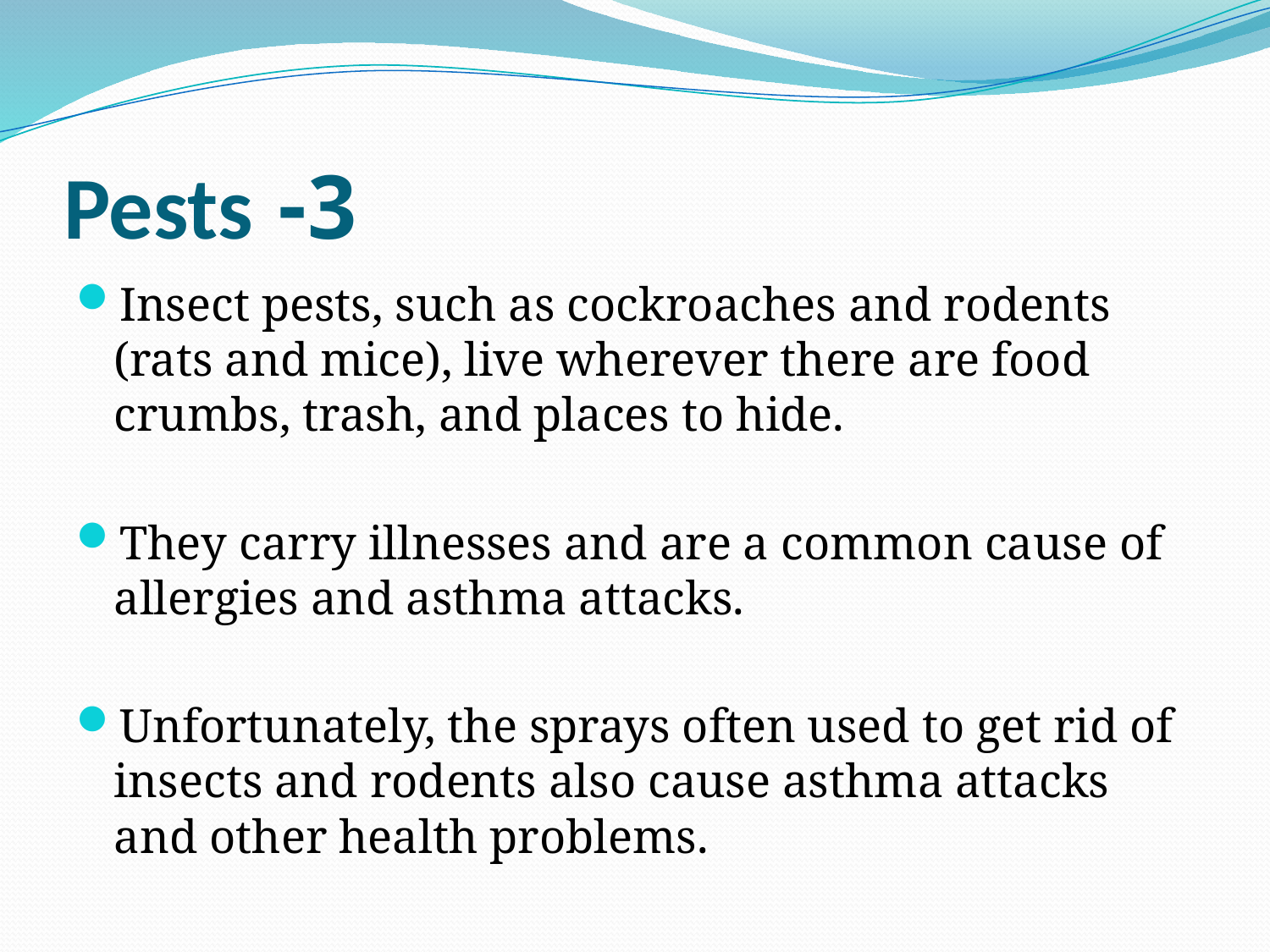

# 3- Pests
Insect pests, such as cockroaches and rodents (rats and mice), live wherever there are food crumbs, trash, and places to hide.

They carry illnesses and are a common cause of allergies and asthma attacks.

Unfortunately, the sprays often used to get rid of insects and rodents also cause asthma attacks and other health problems.